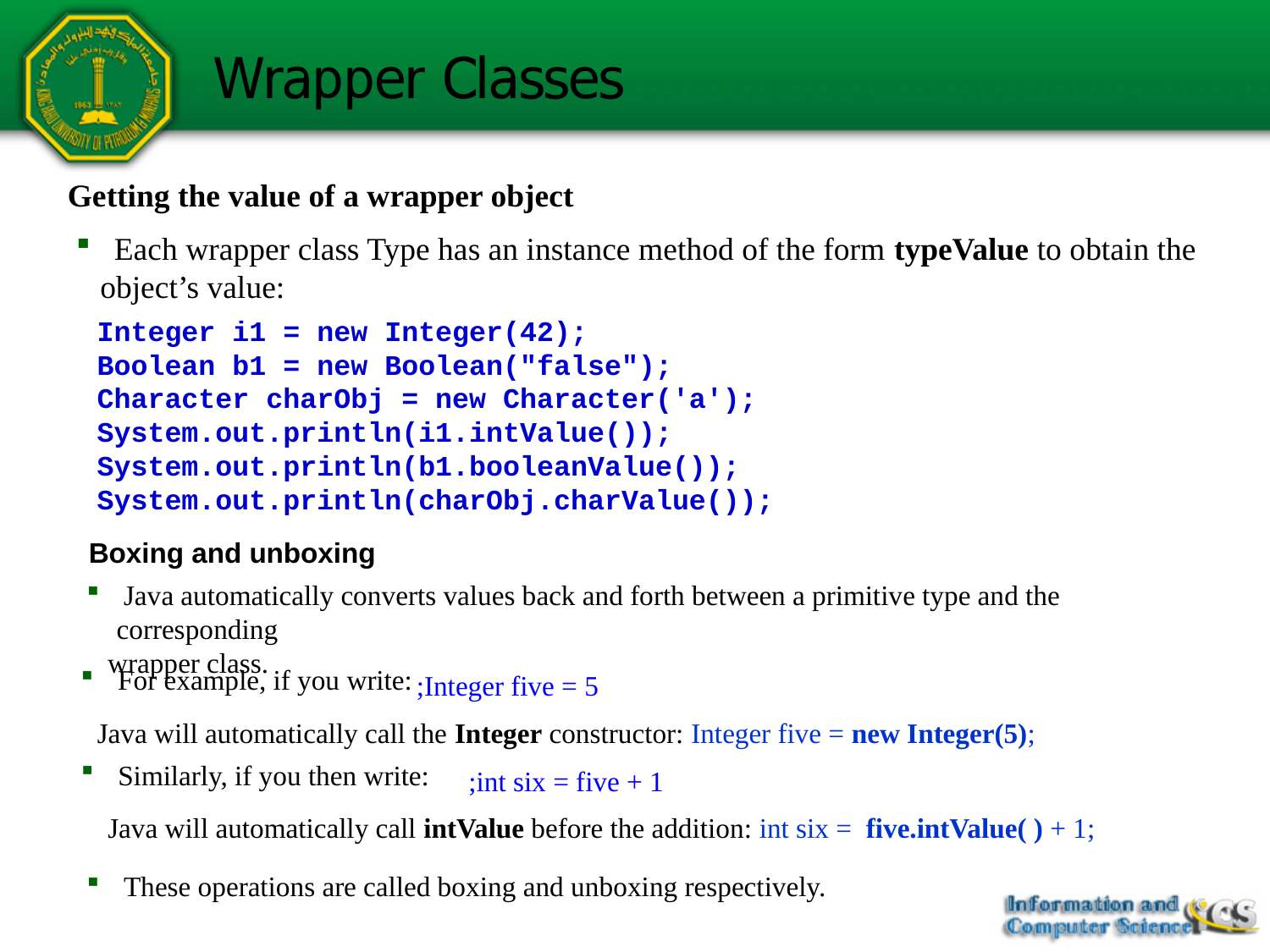

# Wrapper Classes
Getting the value of a wrapper object
 Each wrapper class Type has an instance method of the form typeValue to obtain the
   object’s value:
Integer i1 = new Integer(42);
Boolean b1 = new Boolean("false");
Character charObj = new Character('a');
System.out.println(i1.intValue());
System.out.println(b1.booleanValue());
System.out.println(charObj.charValue());
Boxing and unboxing
 Java automatically converts values back and forth between a primitive type and the corresponding
   wrapper class.
 For example, if you write:
Integer five = 5;
Java will automatically call the Integer constructor: Integer five = new Integer(5);
 Similarly, if you then write:
int six = five + 1;
Java will automatically call intValue before the addition: int six =  five.intValue( ) + 1;
 These operations are called boxing and unboxing respectively.